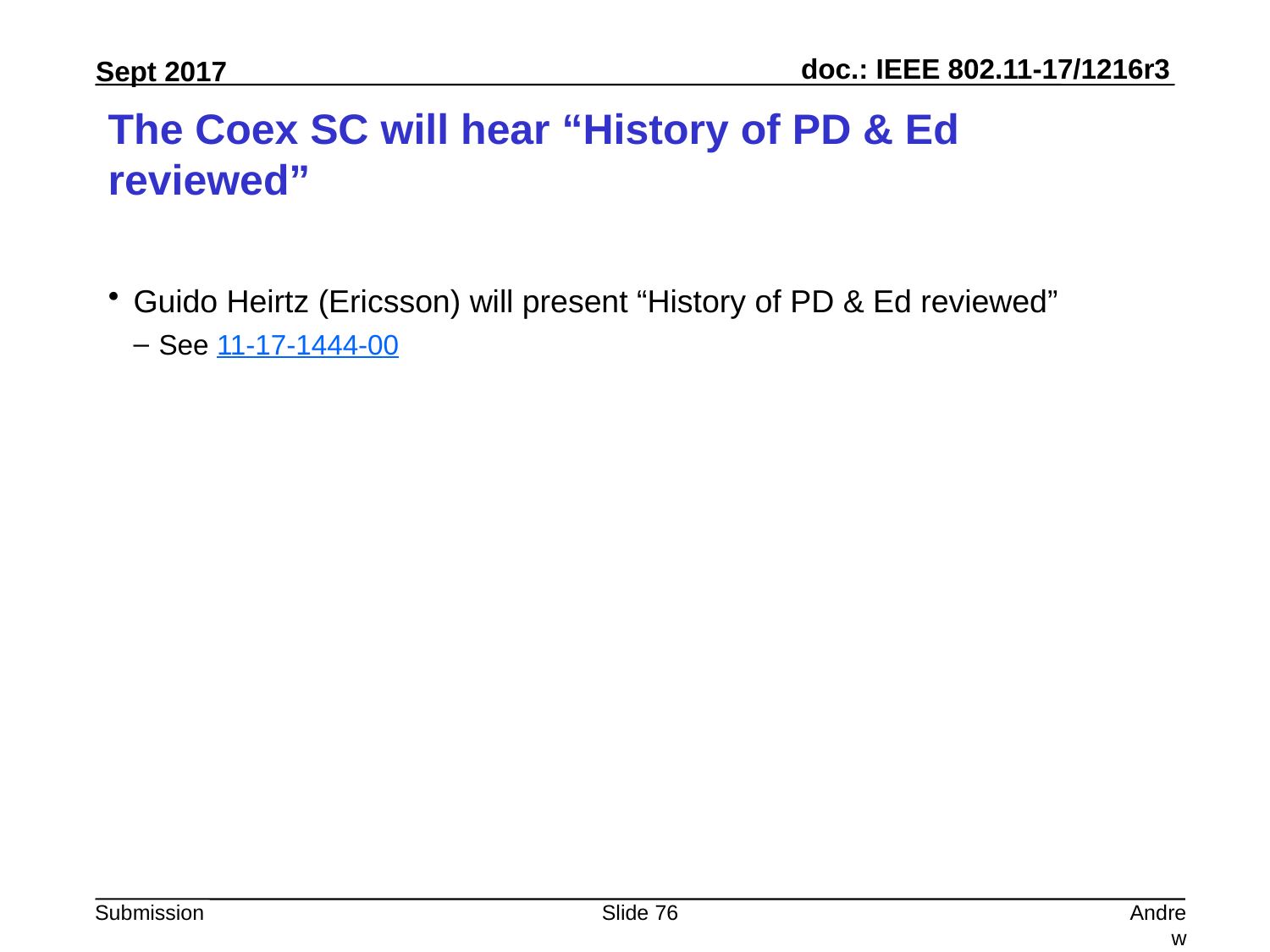

# The Coex SC will hear “History of PD & Ed reviewed”
Guido Heirtz (Ericsson) will present “History of PD & Ed reviewed”
See 11-17-1444-00

Slide 76
Andrew Myles, Cisco